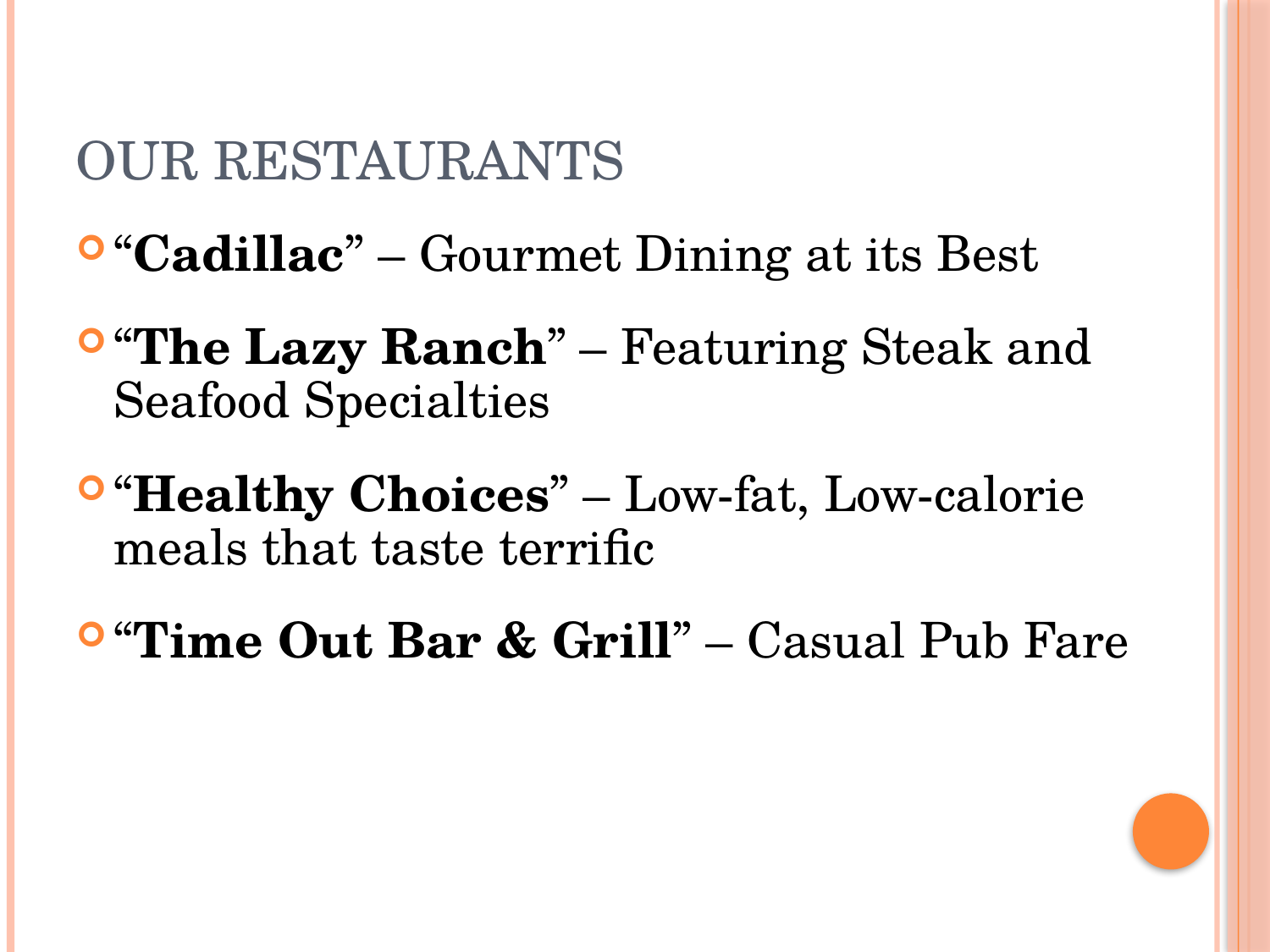

# Our Restaurants
“Cadillac” – Gourmet Dining at its Best
“The Lazy Ranch” – Featuring Steak and Seafood Specialties
“Healthy Choices” – Low-fat, Low-calorie meals that taste terrific
“Time Out Bar & Grill” – Casual Pub Fare